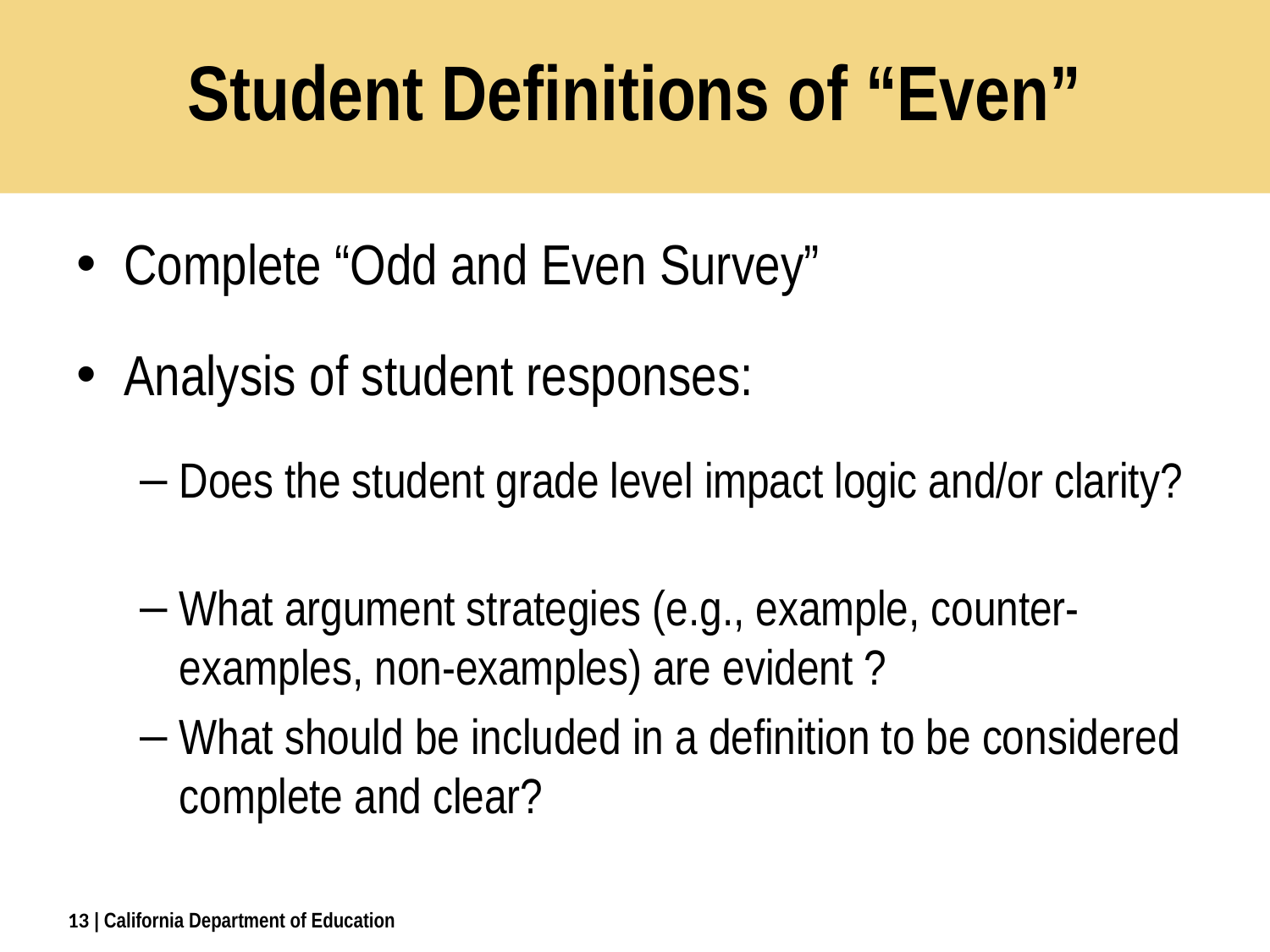

# Student Definitions of “Even”
Complete “Odd and Even Survey”
Analysis of student responses:
Does the student grade level impact logic and/or clarity?
What argument strategies (e.g., example, counter-examples, non-examples) are evident ?
What should be included in a definition to be considered complete and clear?

13
| California Department of Education